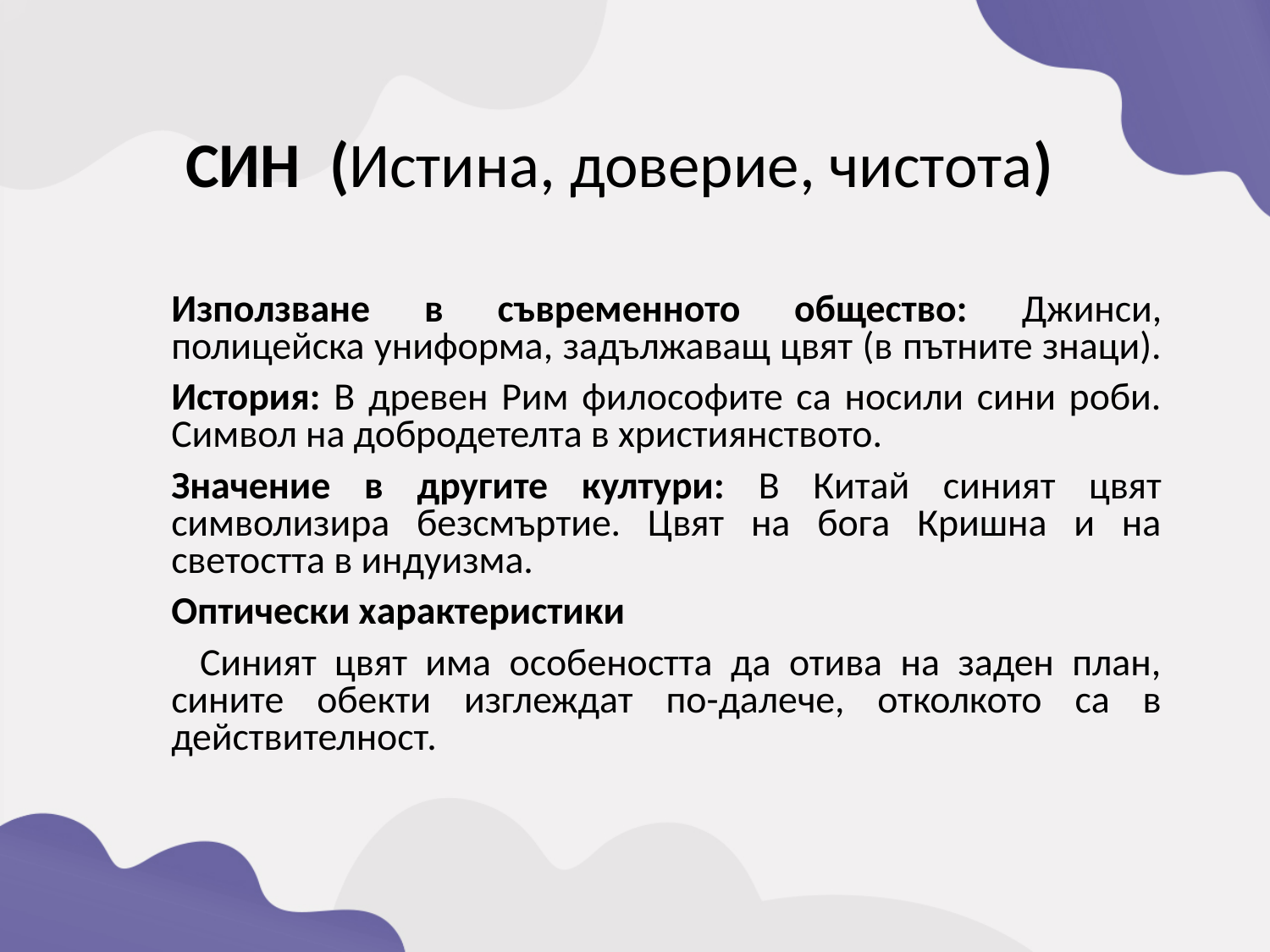

СИН  (Истина, доверие, чистота)

	Използване в съвременното общество: Джинси, полицейска униформа, задължаващ цвят (в пътните знаци).
	История: В древен Рим философите са носили сини роби. Символ на добродетелта в християнството.
	Значение в другите култури: В Китай синият цвят символизира безсмъртие. Цвят на бога Кришна и на светостта в индуизма.
	Оптически характеристики
   	Синият цвят има особеността да отива на заден план, сините обекти изглеждат по-далече, отколкото са в действителност.